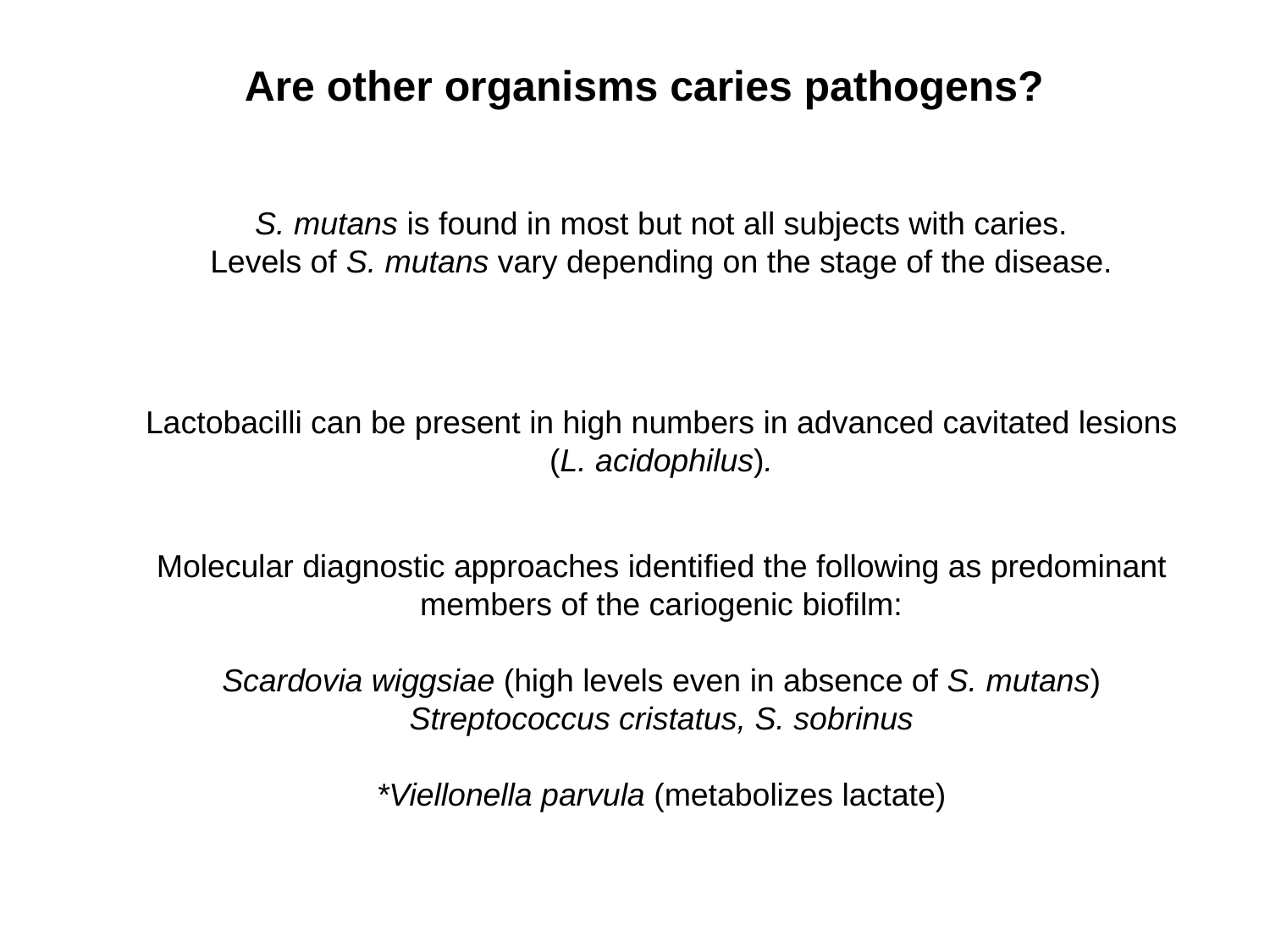

Are other organisms caries pathogens?
S. mutans is found in most but not all subjects with caries.
Levels of S. mutans vary depending on the stage of the disease.

Lactobacilli can be present in high numbers in advanced cavitated lesions
(L. acidophilus).
Molecular diagnostic approaches identified the following as predominant members of the cariogenic biofilm:

Scardovia wiggsiae (high levels even in absence of S. mutans)
Streptococcus cristatus, S. sobrinus

*Viellonella parvula (metabolizes lactate)